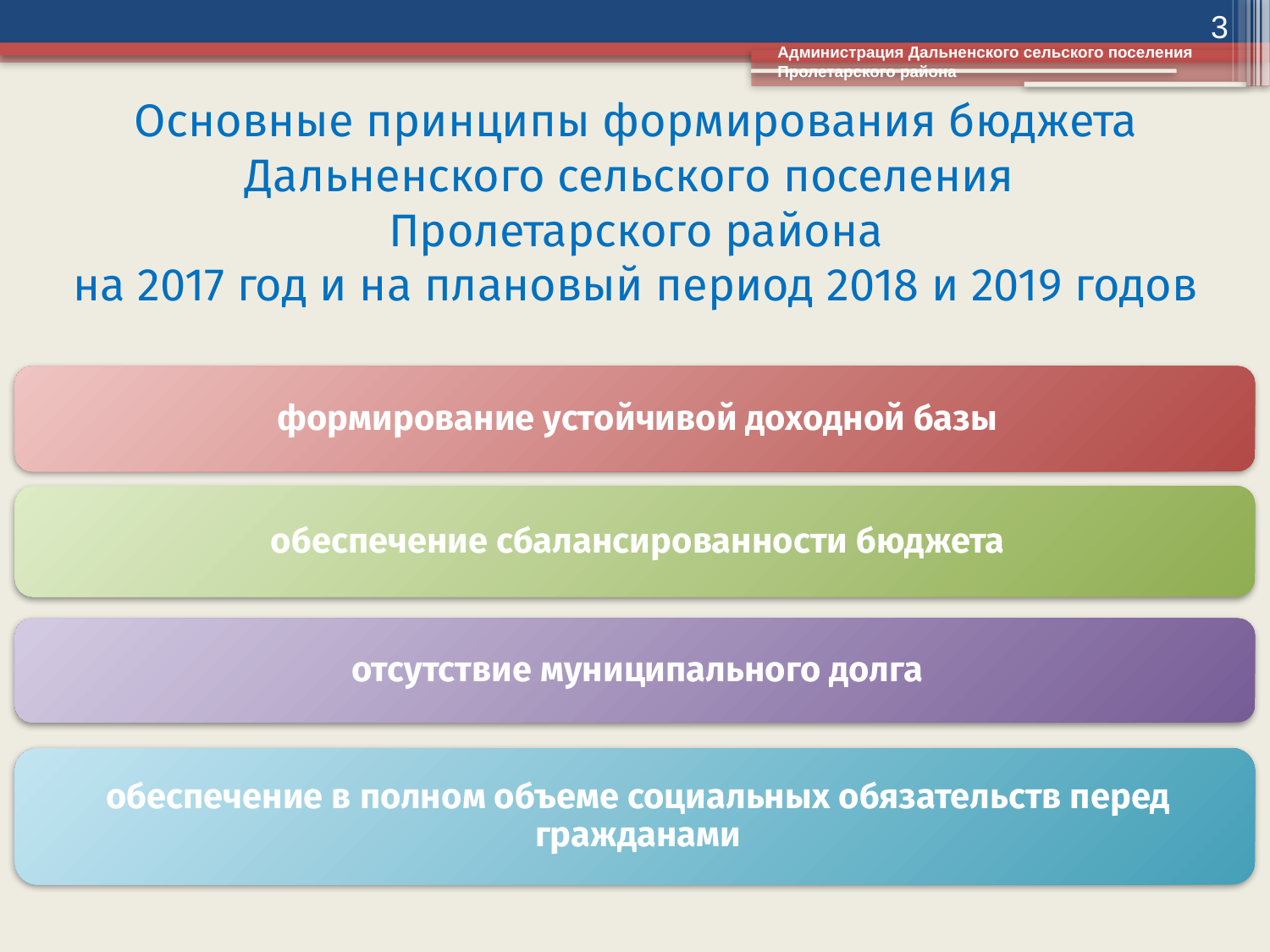

3
Администрация Дальненского сельского поселения Пролетарского района
# Основные принципы формирования бюджета Дальненского сельского поселения Пролетарского района на 2017 год и на плановый период 2018 и 2019 годов
формирование устойчивой доходной базы
обеспечение сбалансированности бюджета
отсутствие муниципального долга
обеспечение в полном объеме социальных обязательств перед гражданами